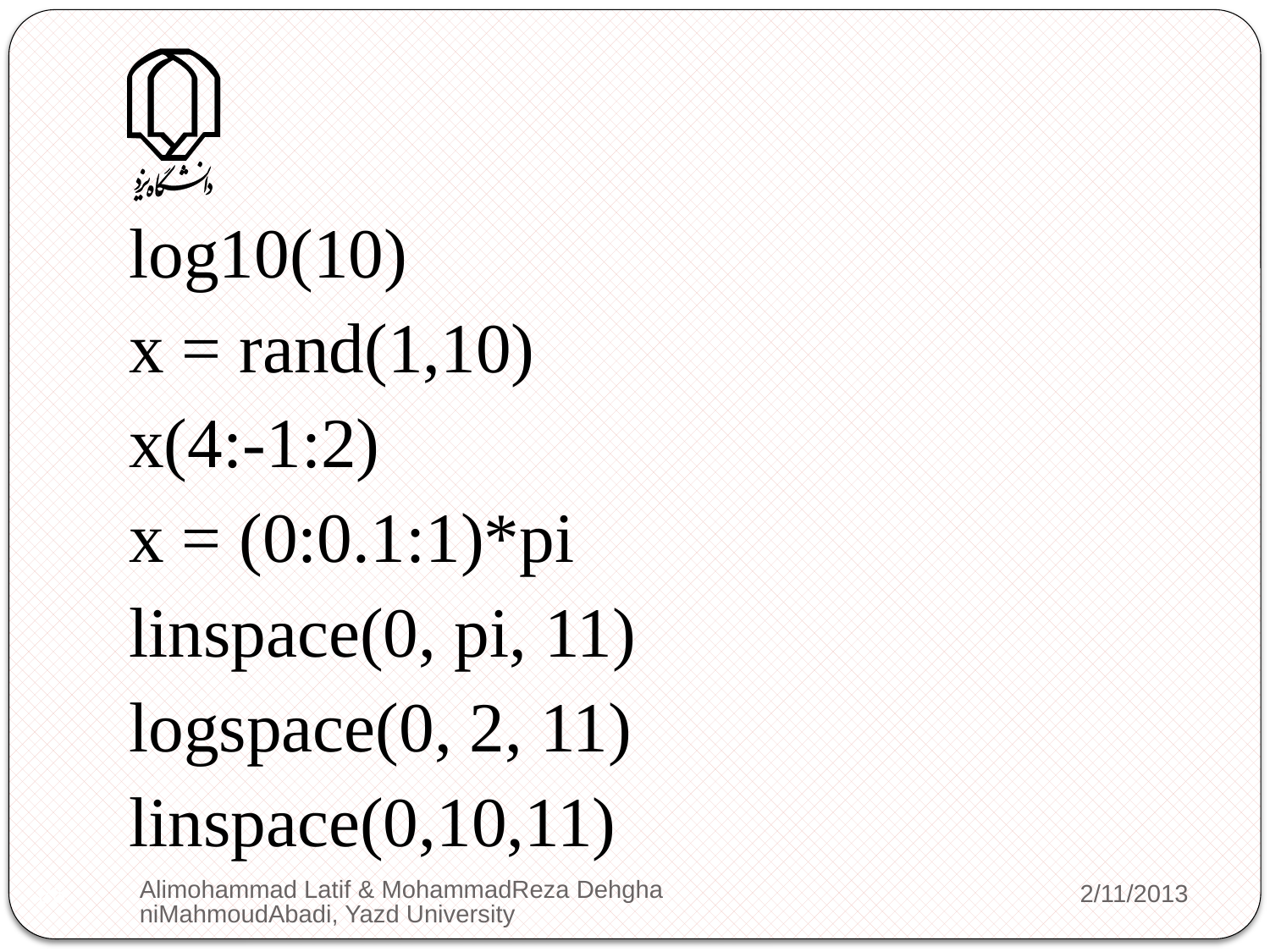

log10(10)
x = rand(1,10)
x(4:-1:2)
x = (0:0.1:1)*pi
linspace(0, pi, 11)
logspace(0, 2, 11)
linspace(0,10,11)
Alimohammad Latif & MohammadReza DehghaniMahmoudAbadi, Yazd University
2/11/2013
86